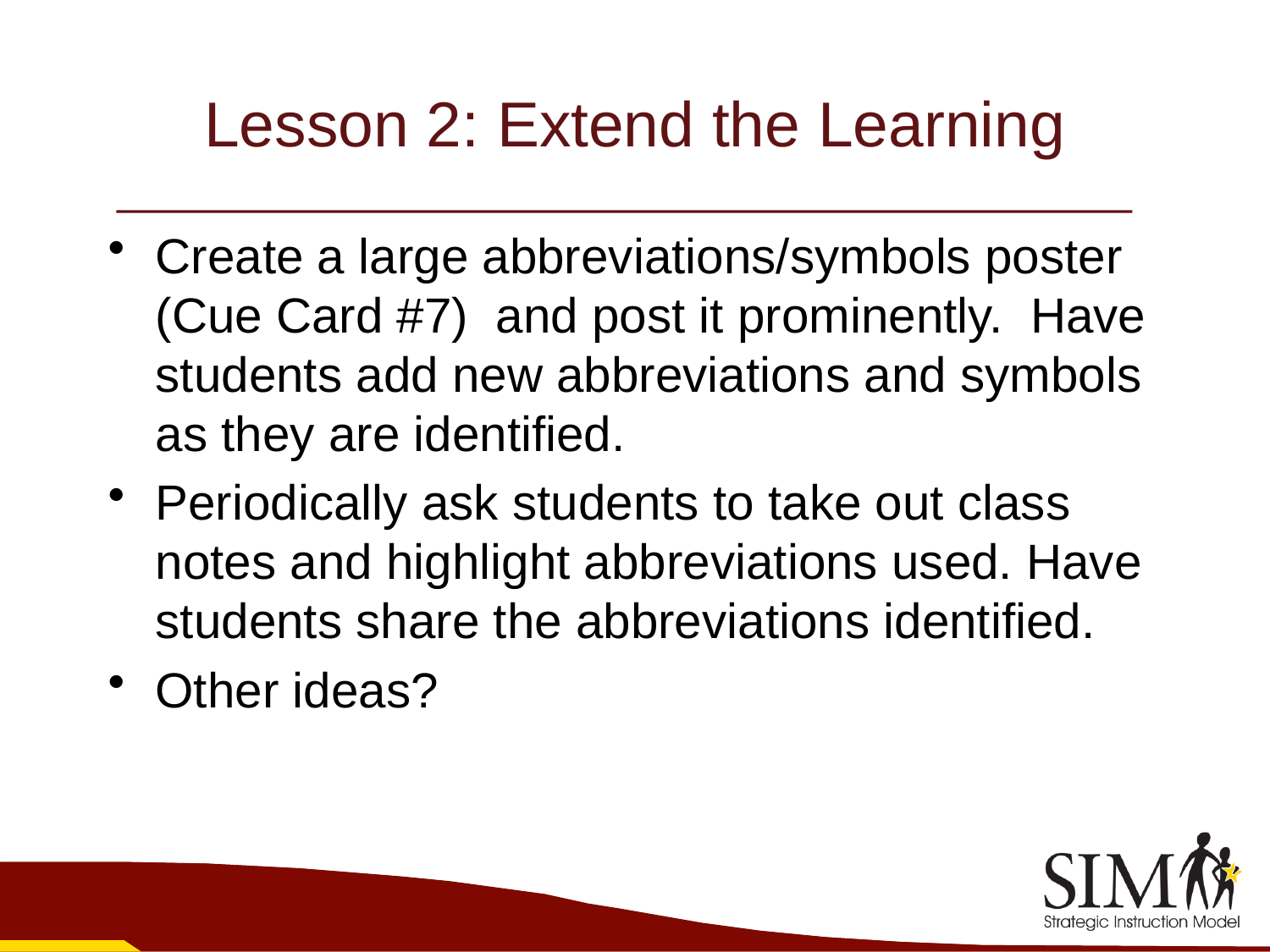

# Lesson 2: Extend the Learning
Create a large abbreviations/symbols poster (Cue Card #7)  and post it prominently.  Have students add new abbreviations and symbols as they are identified.
Periodically ask students to take out class notes and highlight abbreviations used. Have students share the abbreviations identified.
Other ideas?